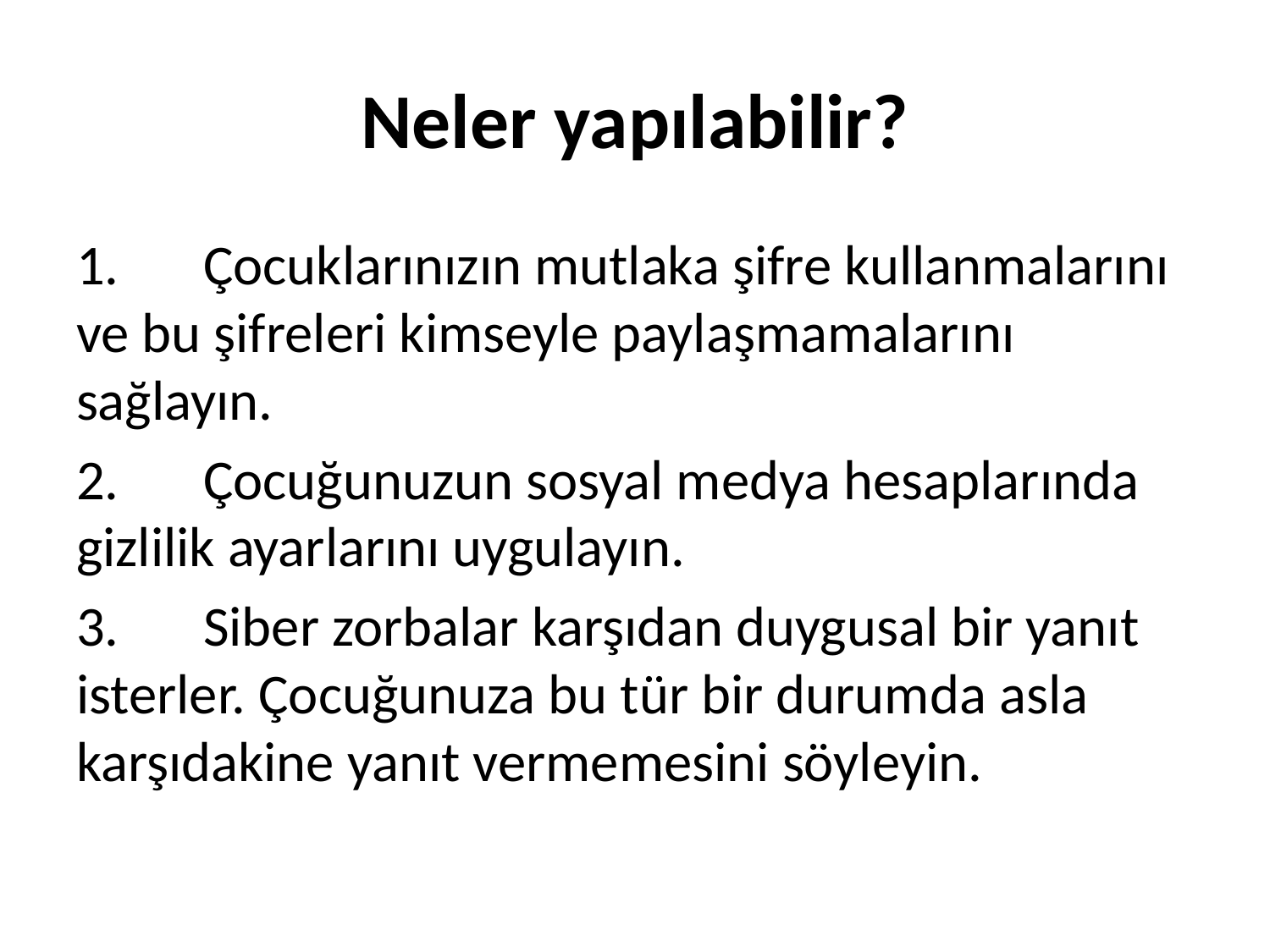

# Neler yapılabilir?
1.	Çocuklarınızın mutlaka şifre kullanmalarını ve bu şifreleri kimseyle paylaşmamalarını sağlayın.
2.	Çocuğunuzun sosyal medya hesaplarında gizlilik ayarlarını uygulayın.
3.	Siber zorbalar karşıdan duygusal bir yanıt isterler. Çocuğunuza bu tür bir durumda asla karşıdakine yanıt vermemesini söyleyin.